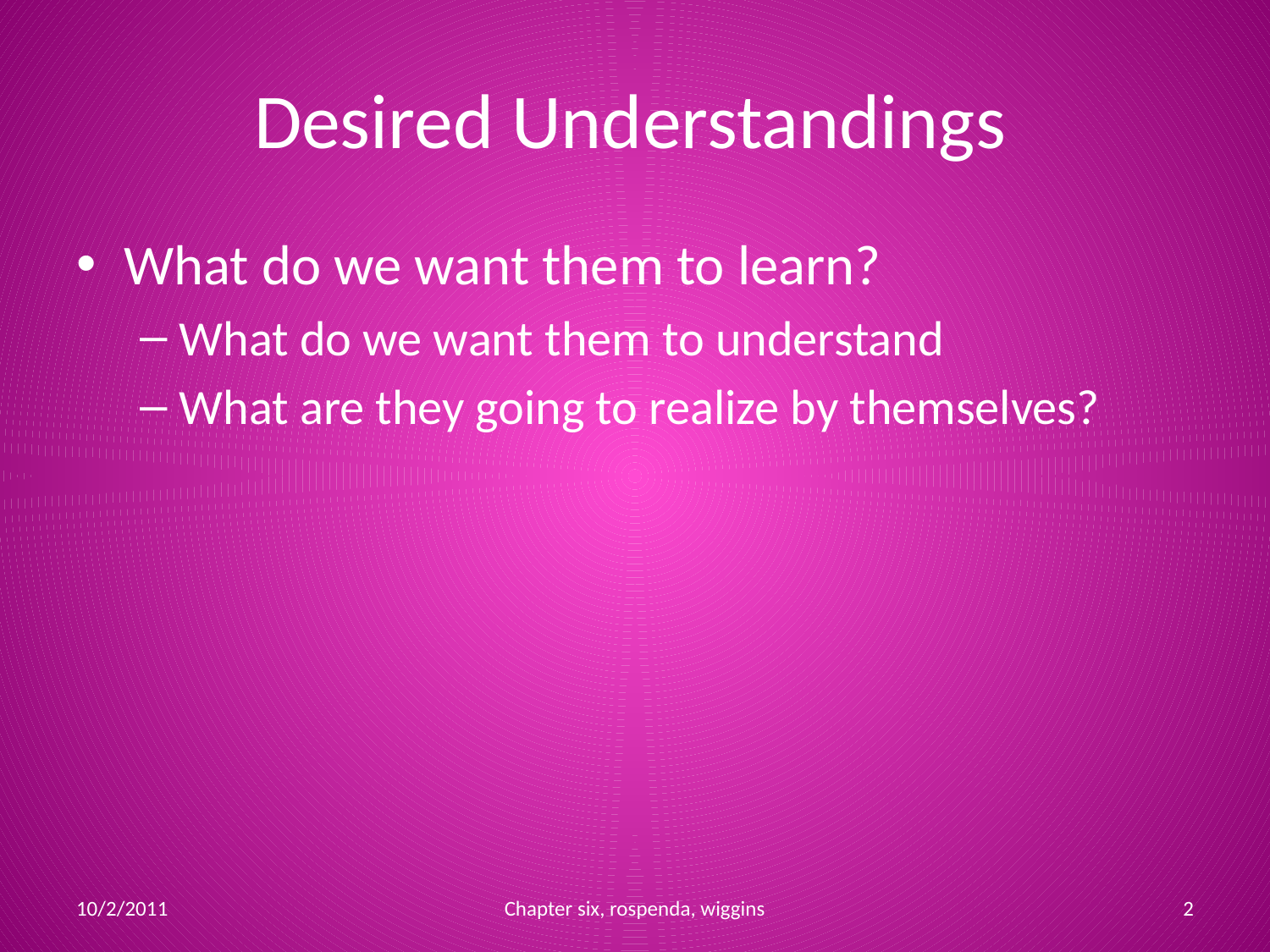

# Desired Understandings
What do we want them to learn?
What do we want them to understand
What are they going to realize by themselves?
10/2/2011
Chapter six, rospenda, wiggins
2